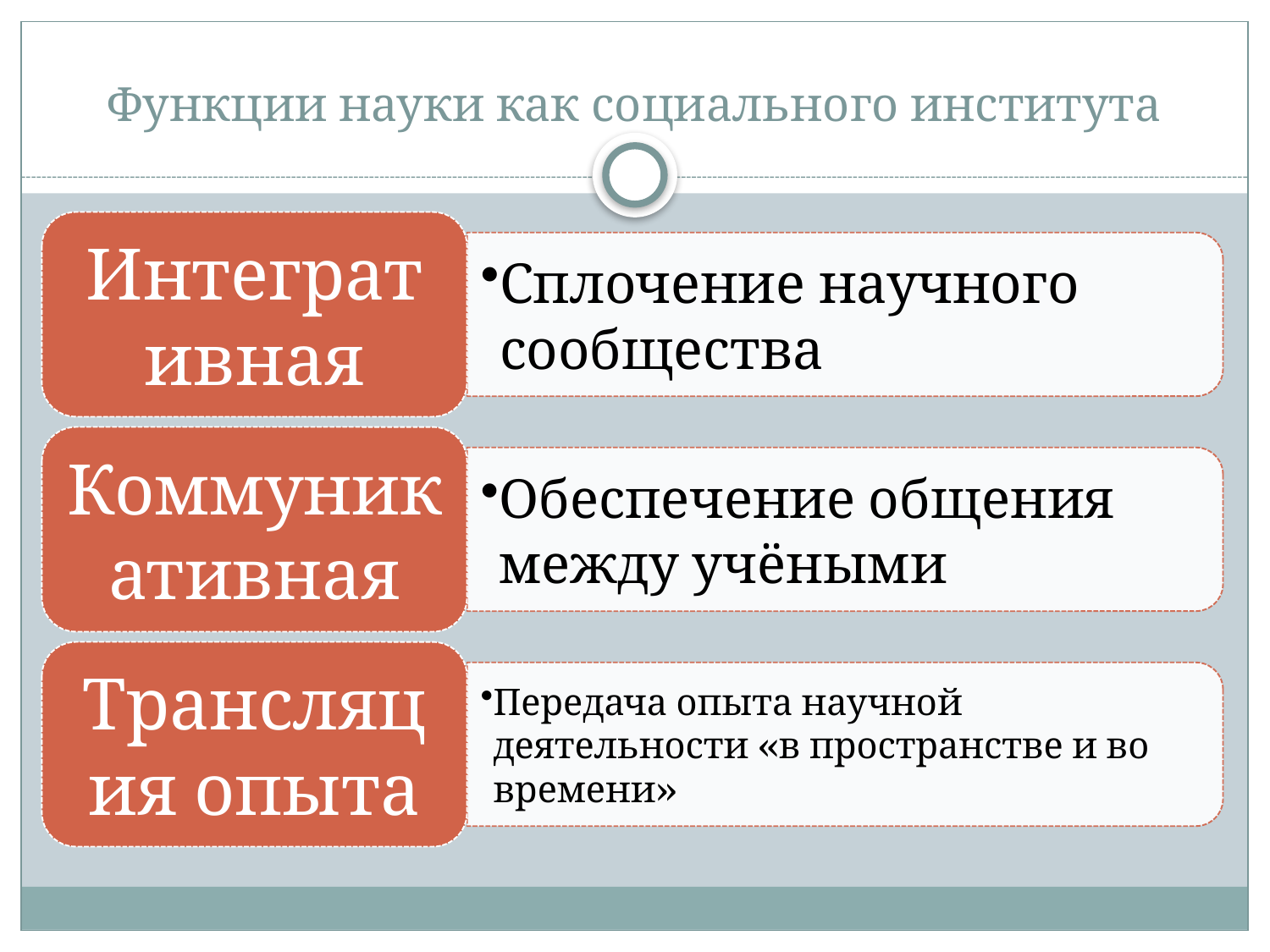

# Функции науки как социального института
Интегративная
Сплочение научного сообщества
Трансляция опыта
Передача опыта научной деятельности «в пространстве и во времени»